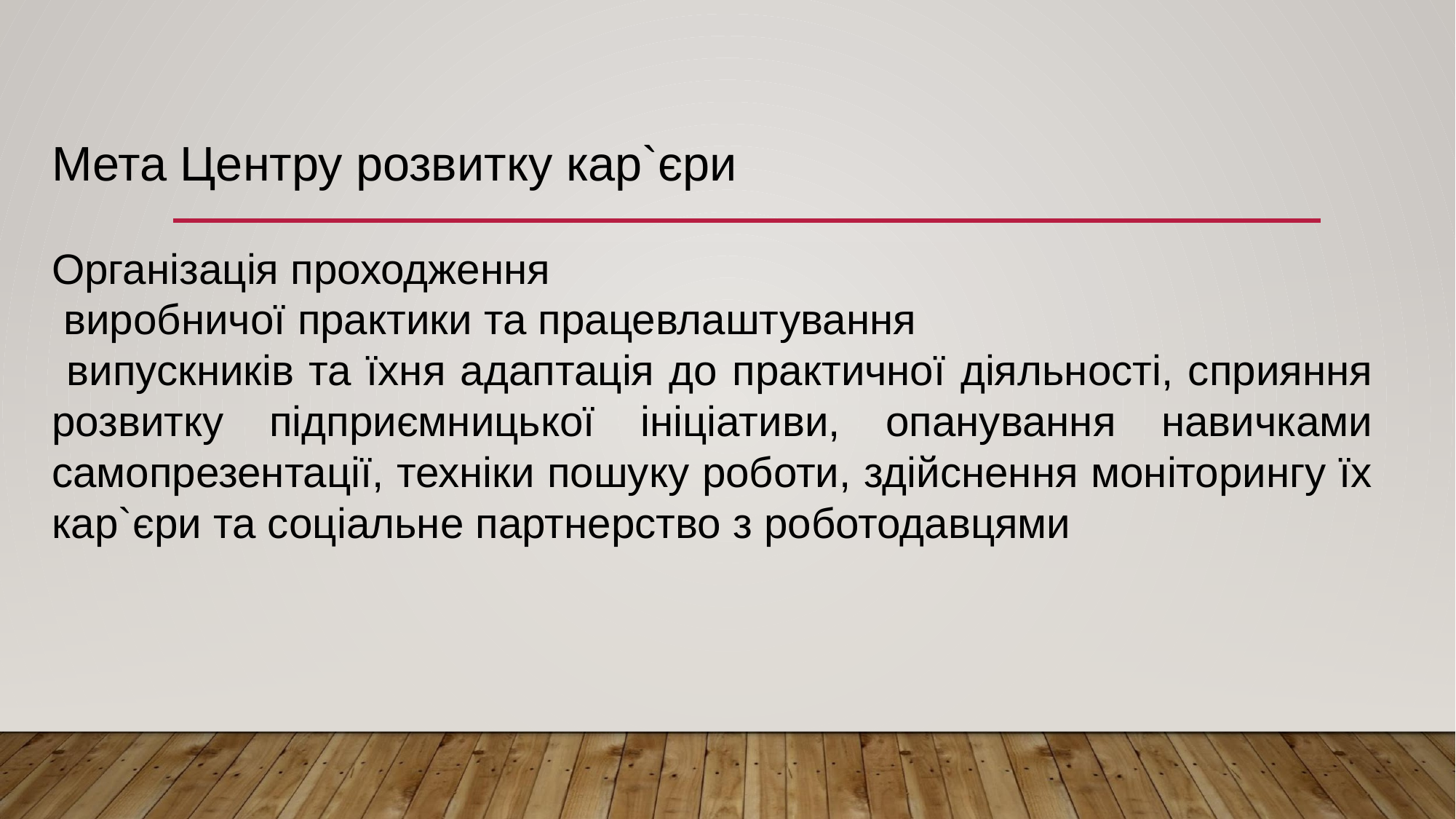

Мета Центру розвитку кар`єри

Організація проходження
 виробничої практики та працевлаштування
 випускників та їхня адаптація до практичної діяльності, сприяння розвитку підприємницької ініціативи, опанування навичками самопрезентації, техніки пошуку роботи, здійснення моніторингу їх кар`єри та соціальне партнерство з роботодавцями